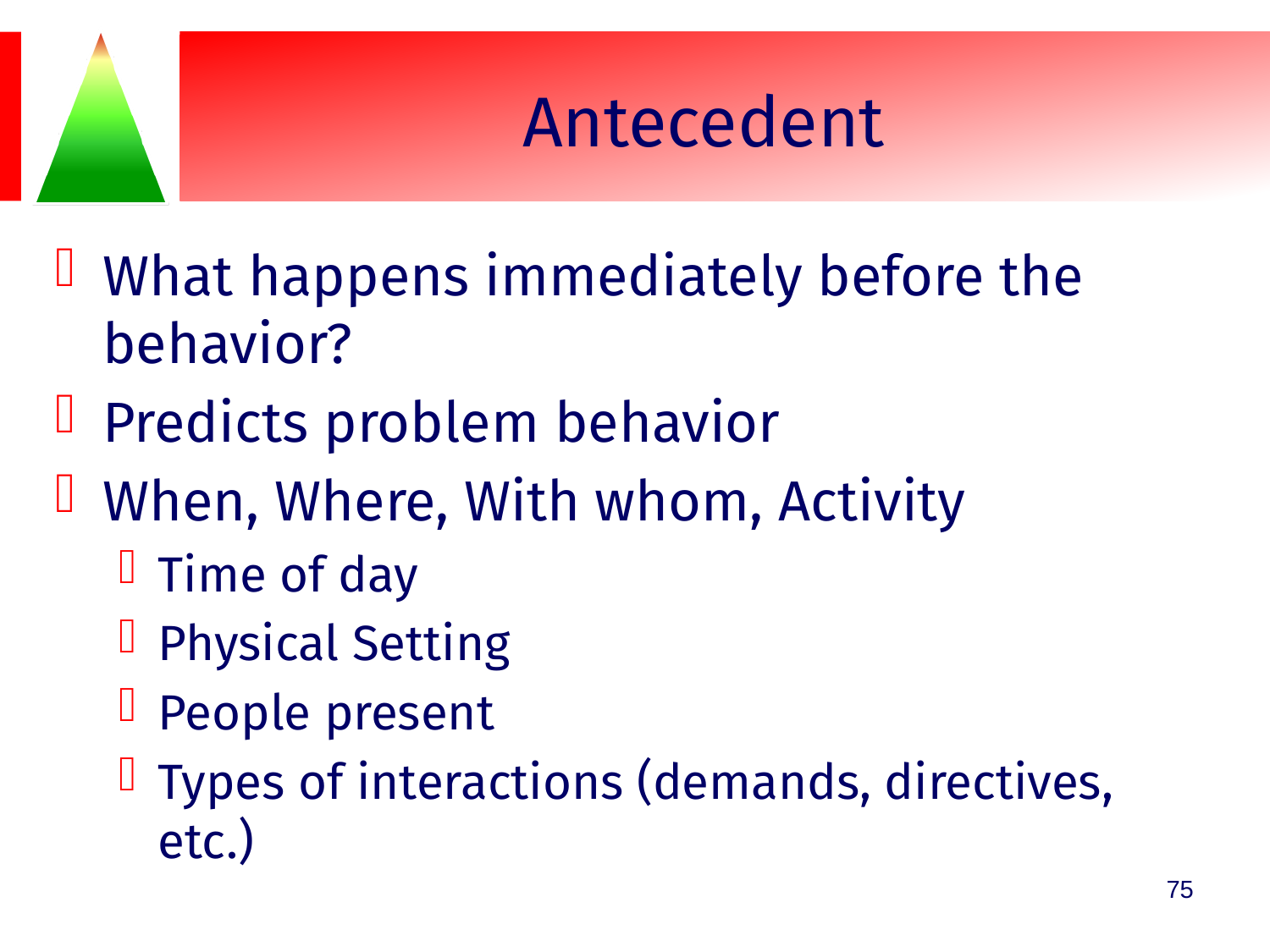

# Antecedent
What happens immediately before the behavior?
Predicts problem behavior
When, Where, With whom, Activity
Time of day
Physical Setting
People present
Types of interactions (demands, directives, etc.)
75